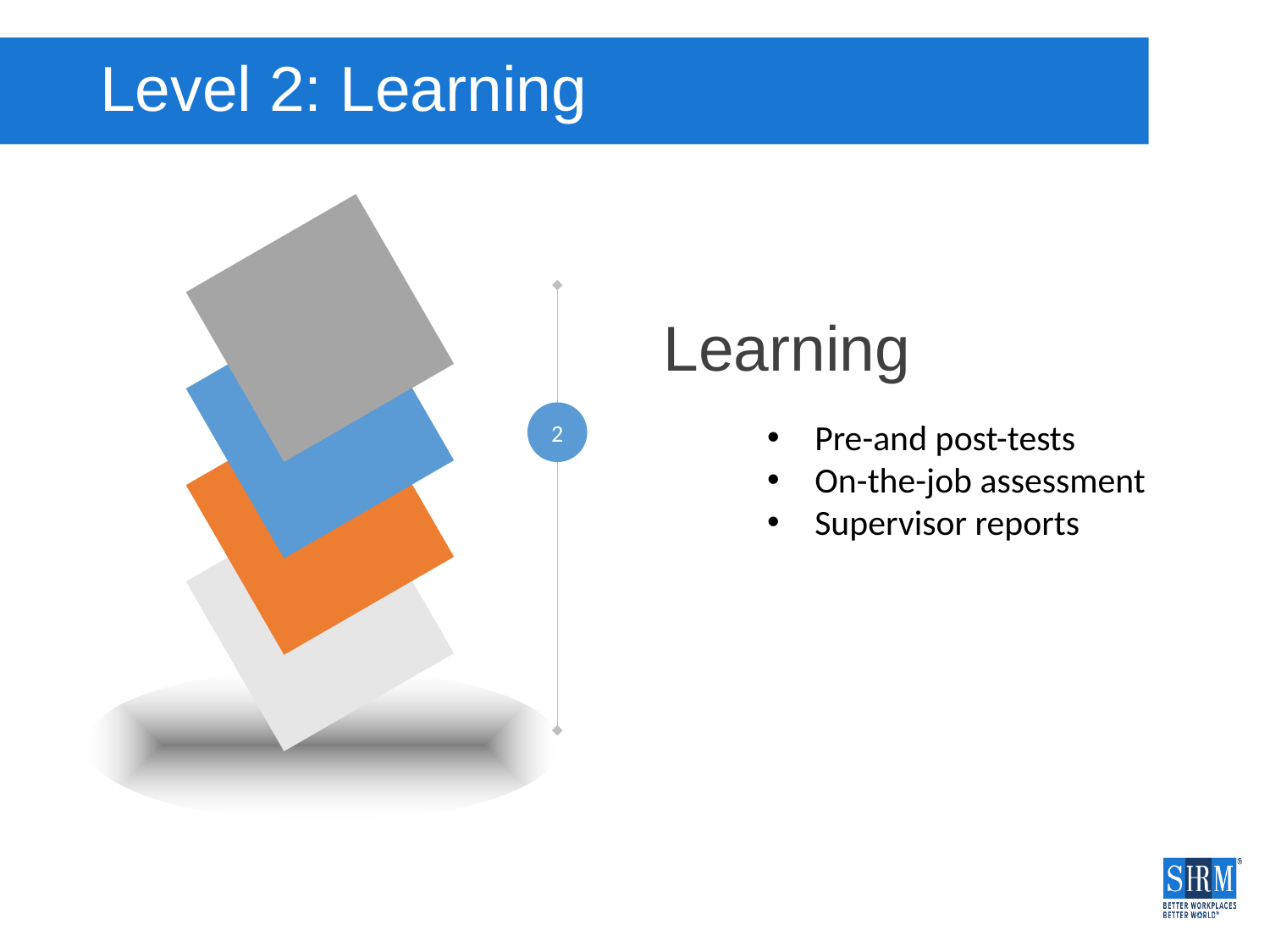

# Level 2: Learning

Learning
2
Pre-and post-tests
On-the-job assessment
Supervisor reports